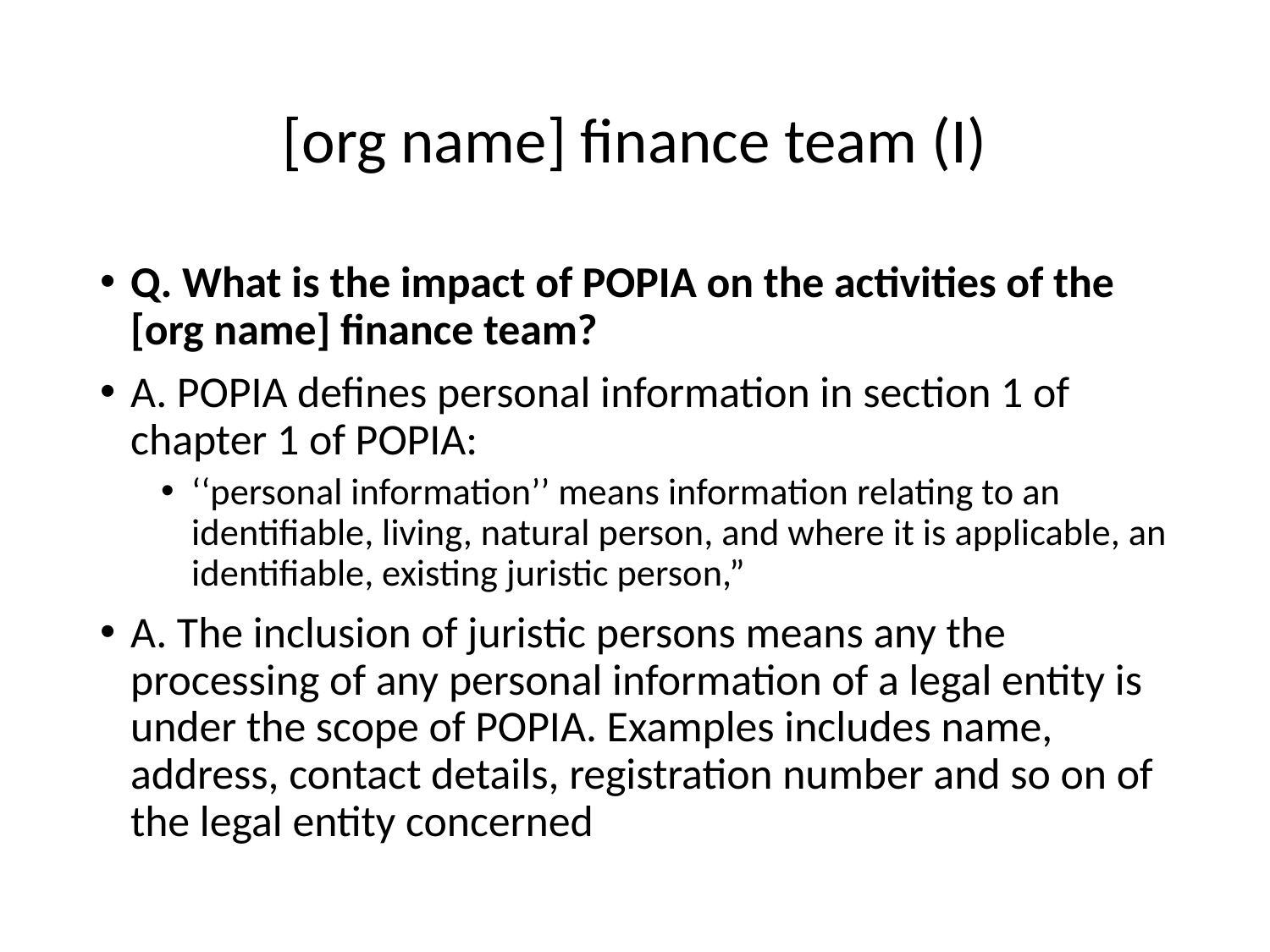

# [org name] finance team (I)
Q. What is the impact of POPIA on the activities of the [org name] finance team?
A. POPIA defines personal information in section 1 of chapter 1 of POPIA:
‘‘personal information’’ means information relating to an identifiable, living, natural person, and where it is applicable, an identifiable, existing juristic person,”
A. The inclusion of juristic persons means any the processing of any personal information of a legal entity is under the scope of POPIA. Examples includes name, address, contact details, registration number and so on of the legal entity concerned